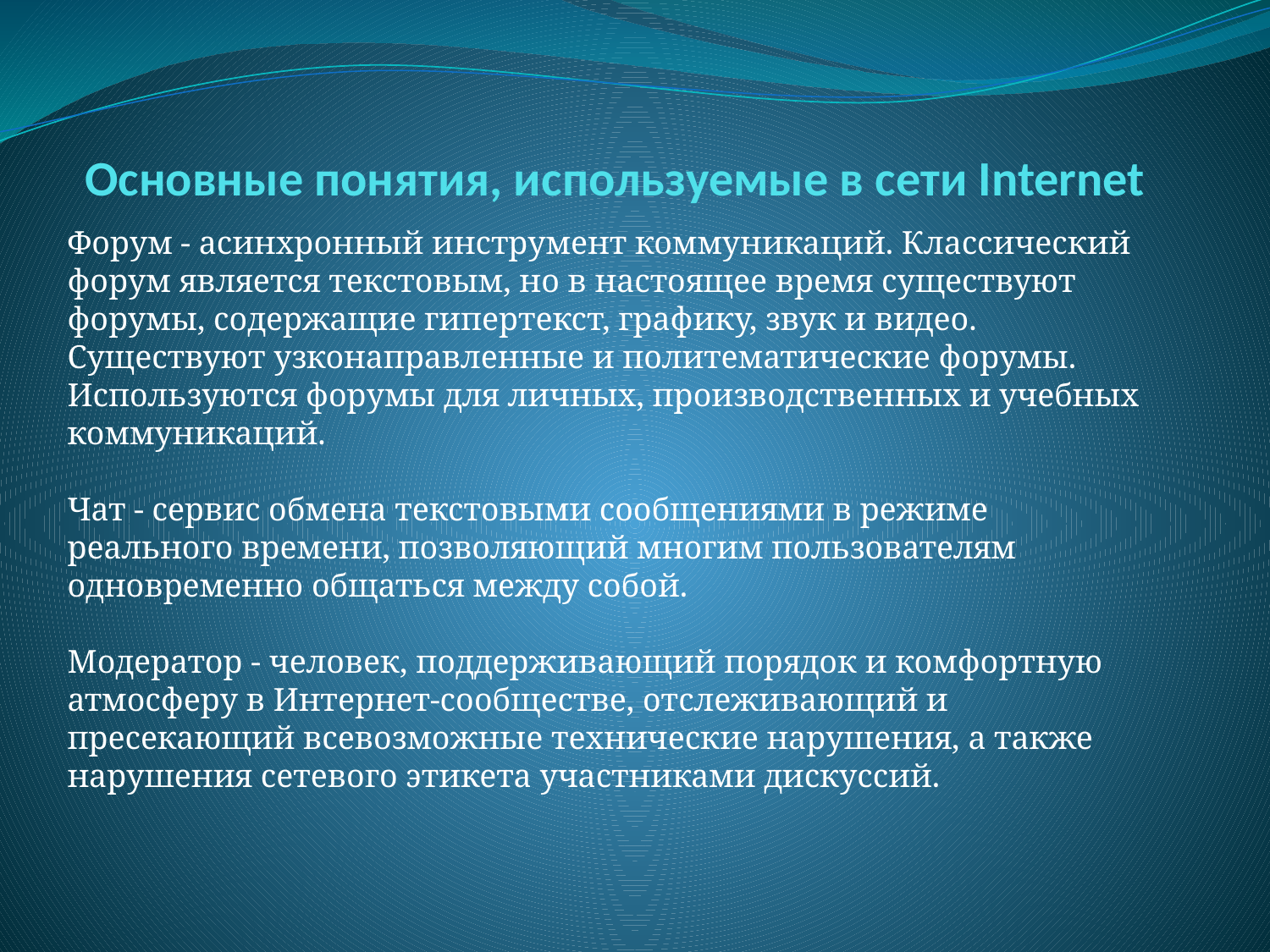

# Основные понятия, используемые в сети Internet
Форум - асинхронный инструмент коммуникаций. Классический форум является текстовым, но в настоящее время существуют форумы, содержащие гипертекст, графику, звук и видео. Существуют узконаправленные и политематические форумы. Используются форумы для личных, производственных и учебных коммуникаций.

Чат - сервис обмена текстовыми сообщениями в режиме реального времени, позволяющий многим пользователям одновременно общаться между собой.

Модератор - человек, поддерживающий порядок и комфортную атмосферу в Интернет-сообществе, отслеживающий и пресекающий всевозможные технические нарушения, а также нарушения сетевого этикета участниками дискуссий.